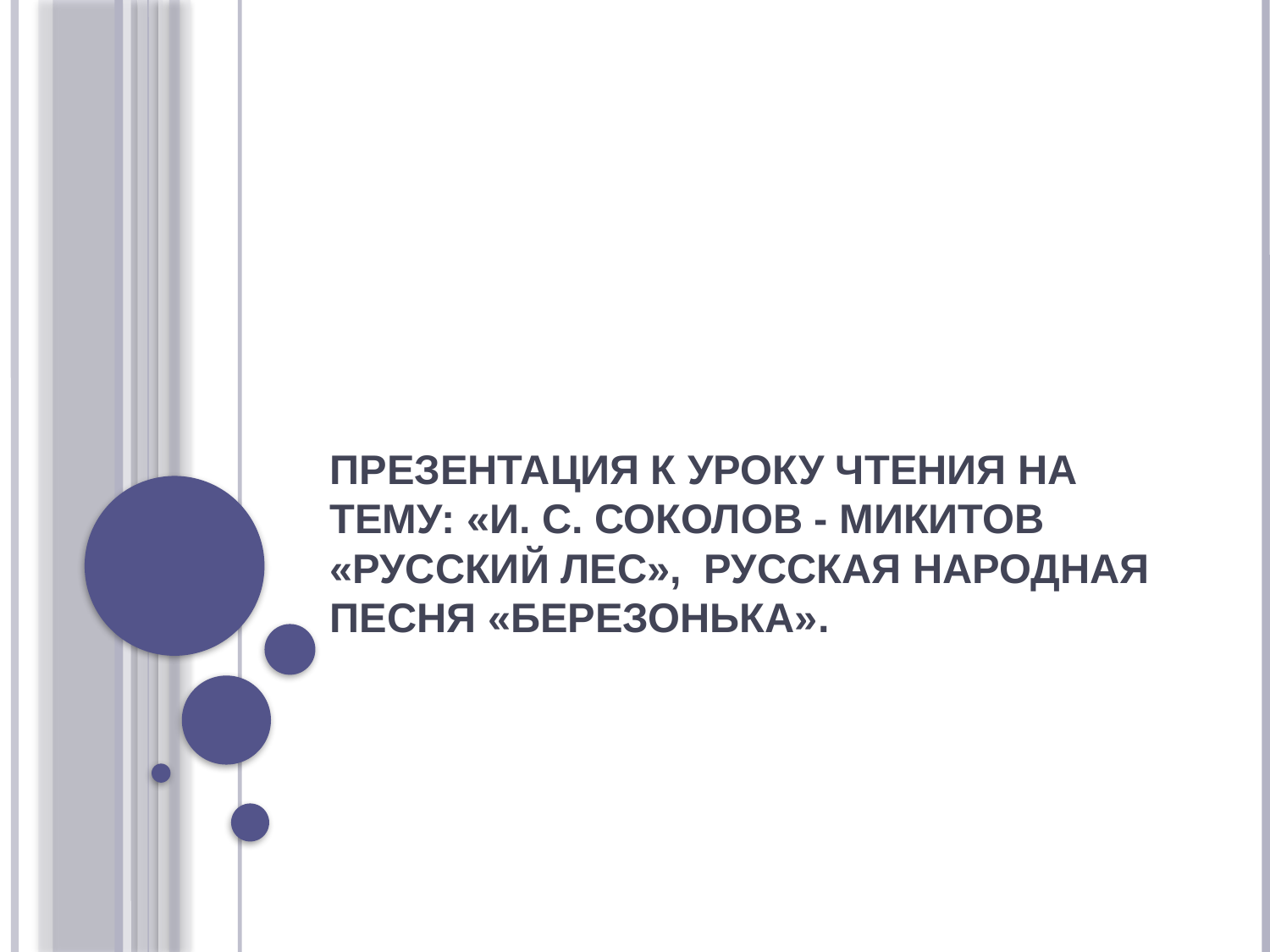

# Презентация к уроку чтения на тему: «И. С. Соколов - Микитов «Русский лес»,  Русская народная песня «Березонька».